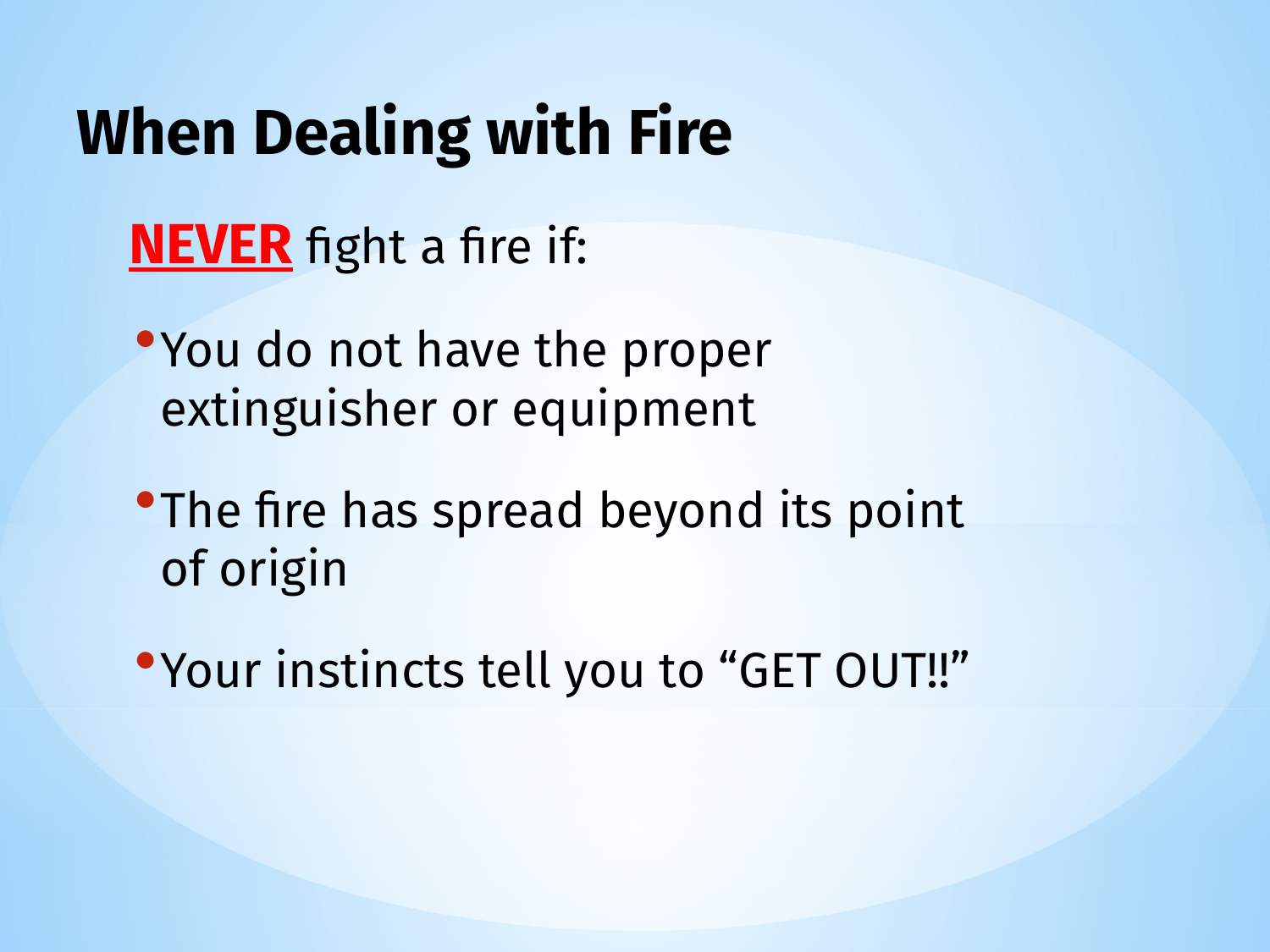

# When Dealing with Fire
NEVER fight a fire if:
You do not have the proper extinguisher or equipment
The fire has spread beyond its point of origin
Your instincts tell you to “GET OUT!!”